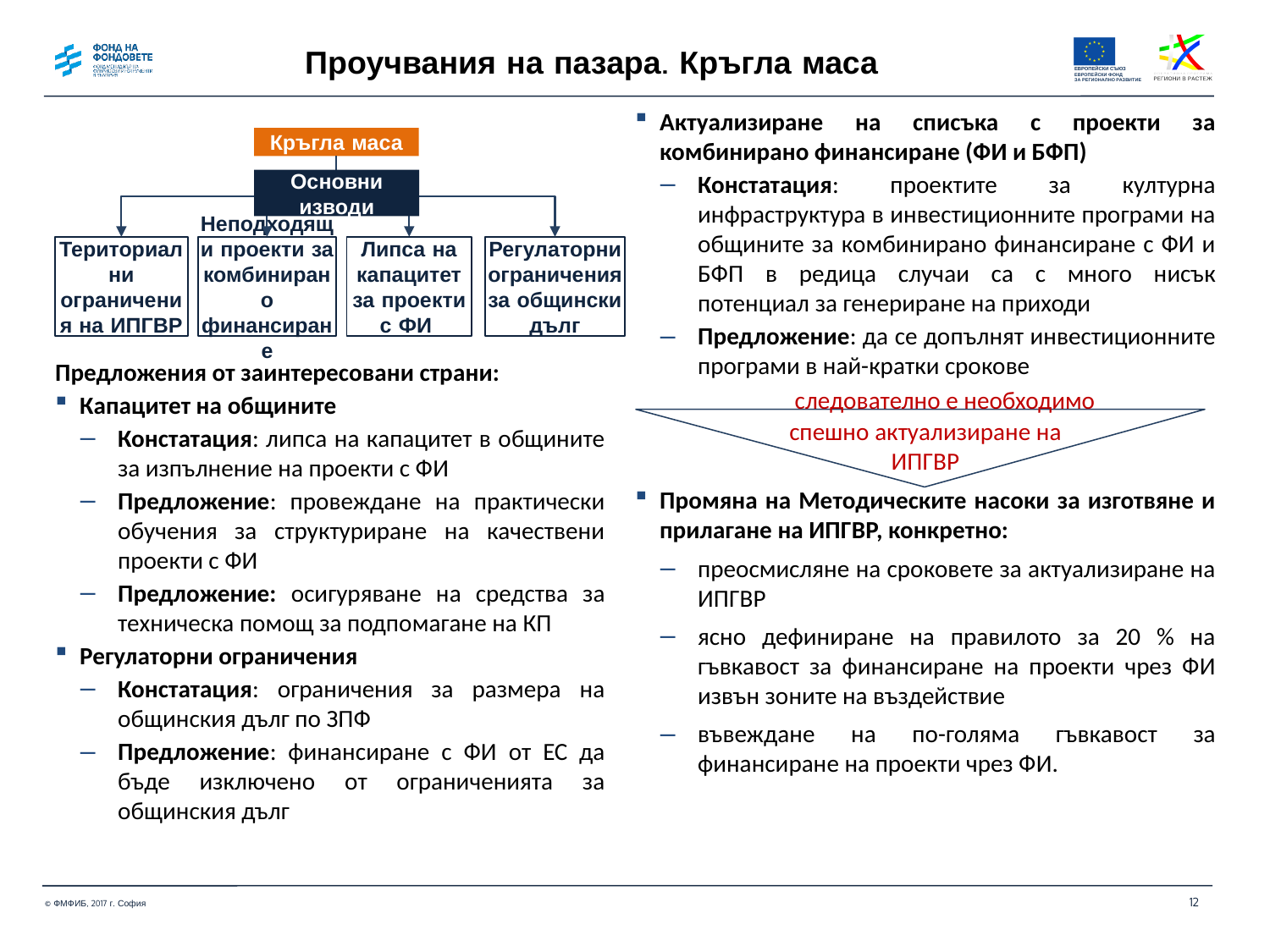

Проучвания на пазара. Кръгла маса
Актуализиране на списъка с проекти за комбинирано финансиране (ФИ и БФП)
Констатация: проектите за културна инфраструктура в инвестиционните програми на общините за комбинирано финансиране с ФИ и БФП в редица случаи са с много нисък потенциал за генериране на приходи
Предложение: да се допълнят инвестиционните програми в най-кратки срокове

Промяна на Методическите насоки за изготвяне и прилагане на ИПГВР, конкретно:
преосмисляне на сроковете за актуализиране на ИПГВР
ясно дефиниране на правилото за 20 % на гъвкавост за финансиране на проекти чрез ФИ извън зоните на въздействие
въвеждане на по-голяма гъвкавост за финансиране на проекти чрез ФИ.
Кръгла маса
Основни изводи
Териториални ограничения на ИПГВР
Неподходящи проекти за комбинирано финансиране
Регулаторни ограничения за общински дълг
Липса на капацитет за проекти с ФИ
Предложения от заинтересовани страни:
Капацитет на общините
Констатация: липса на капацитет в общините за изпълнение на проекти с ФИ
Предложение: провеждане на практически обучения за структуриране на качествени проекти с ФИ
Предложение: осигуряване на средства за техническа помощ за подпомагане на КП
Регулаторни ограничения
Констатация: ограничения за размера на общинския дълг по ЗПФ
Предложение: финансиране с ФИ от ЕС да бъде изключено от ограниченията за общинския дълг
следователно е необходимо

спешно актуализиране на ИПГВР
12